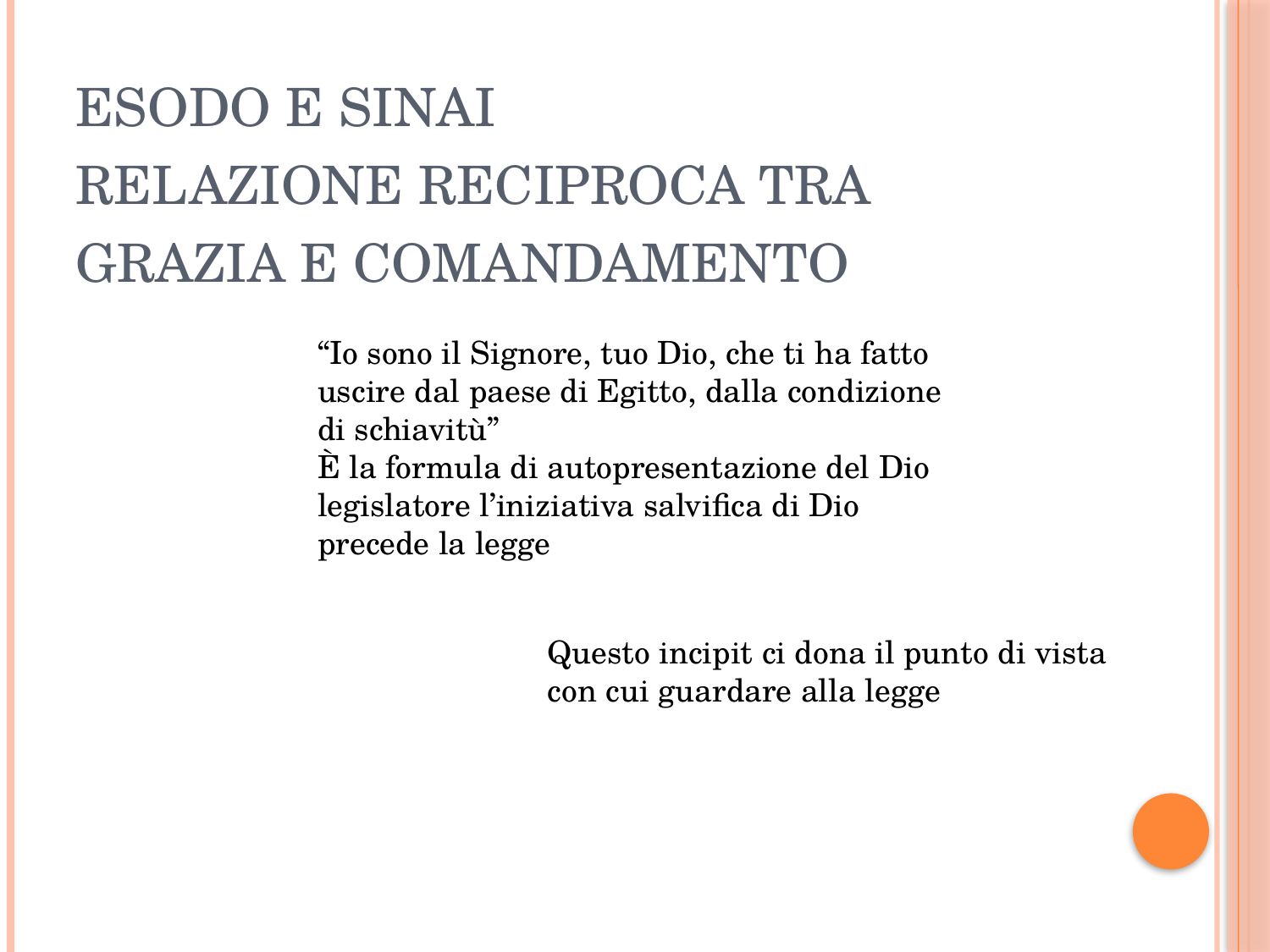

# Esodo e Sinai Relazione reciproca tra Grazia e comandamento
“Io sono il Signore, tuo Dio, che ti ha fatto uscire dal paese di Egitto, dalla condizione di schiavitù”
È la formula di autopresentazione del Dio legislatore l’iniziativa salvifica di Dio precede la legge

Questo incipit ci dona il punto di vista con cui guardare alla legge